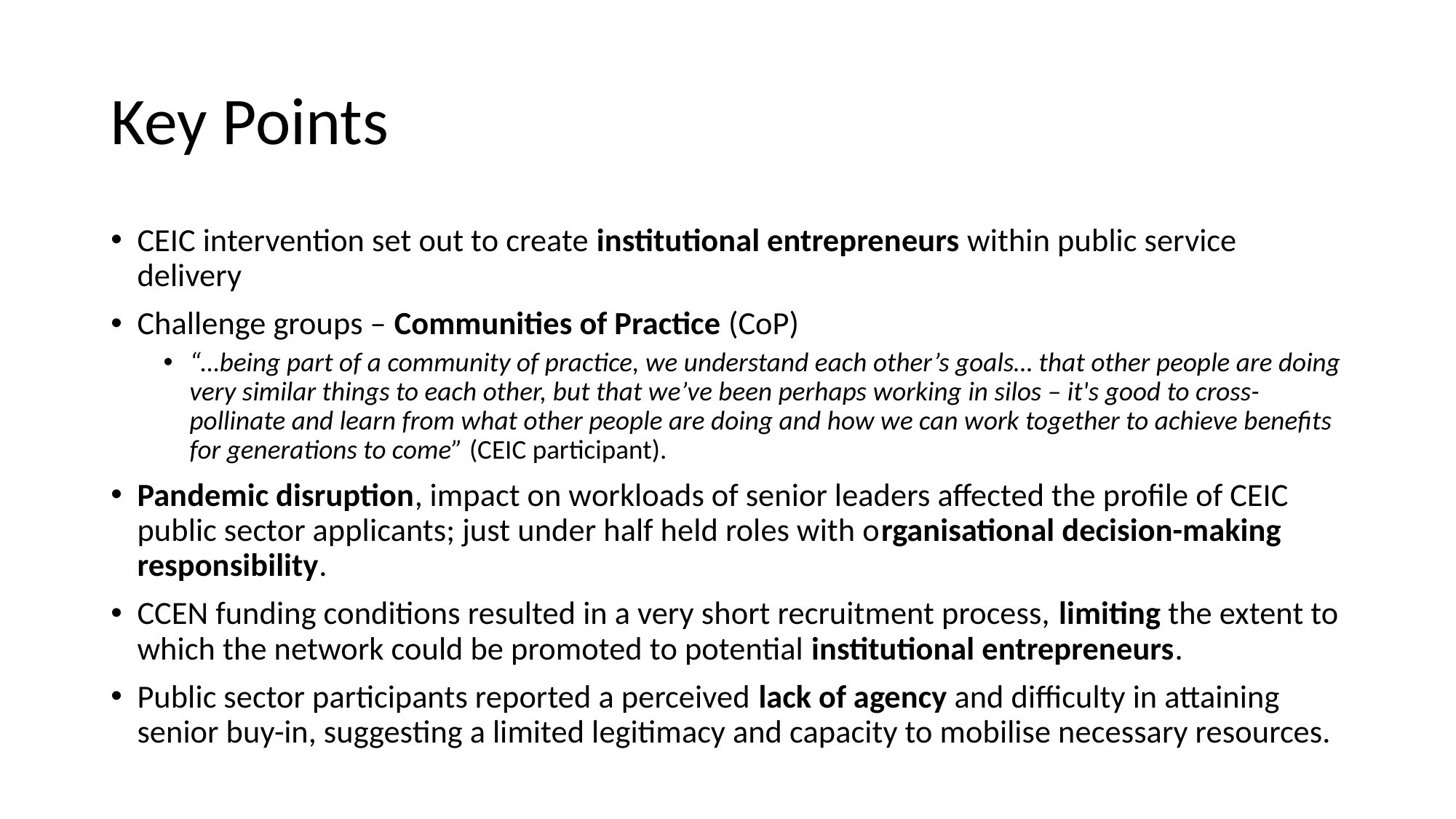

# Key Points
CEIC intervention set out to create institutional entrepreneurs within public service delivery
Challenge groups – Communities of Practice (CoP)
“…being part of a community of practice, we understand each other’s goals… that other people are doing very similar things to each other, but that we’ve been perhaps working in silos – it's good to cross-pollinate and learn from what other people are doing and how we can work together to achieve benefits for generations to come” (CEIC participant).
Pandemic disruption, impact on workloads of senior leaders affected the profile of CEIC public sector applicants; just under half held roles with organisational decision-making responsibility.
CCEN funding conditions resulted in a very short recruitment process, limiting the extent to which the network could be promoted to potential institutional entrepreneurs.
Public sector participants reported a perceived lack of agency and difficulty in attaining senior buy-in, suggesting a limited legitimacy and capacity to mobilise necessary resources.